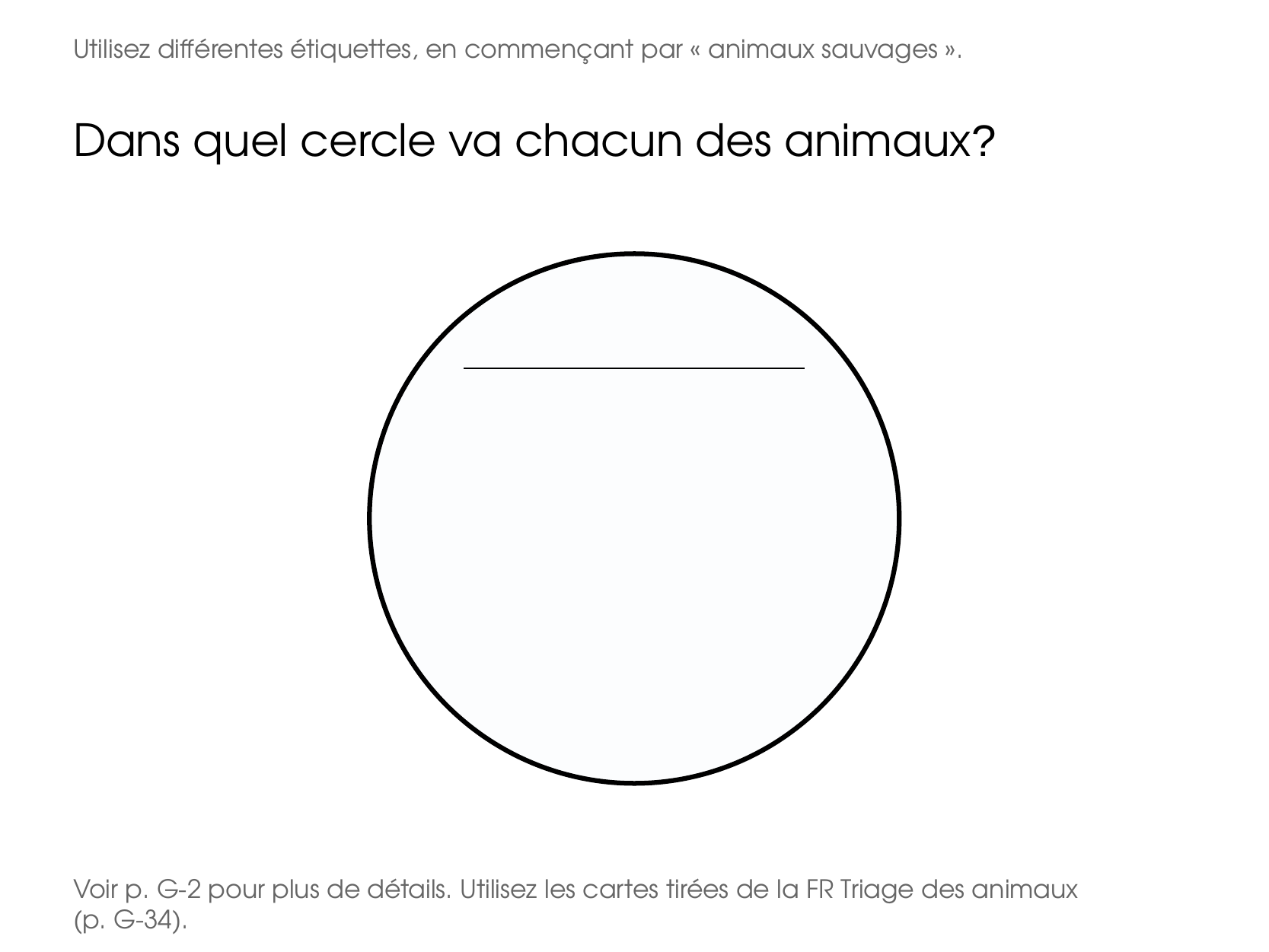

Utilisez différentes étiquettes, en commençant par « animaux sauvages ».
Dans quel cercle va chacun des animaux?

Voir p. G-2 pour plus de détails. Utilisez les cartes tirées de la FR Triage des animaux (p. G-34).